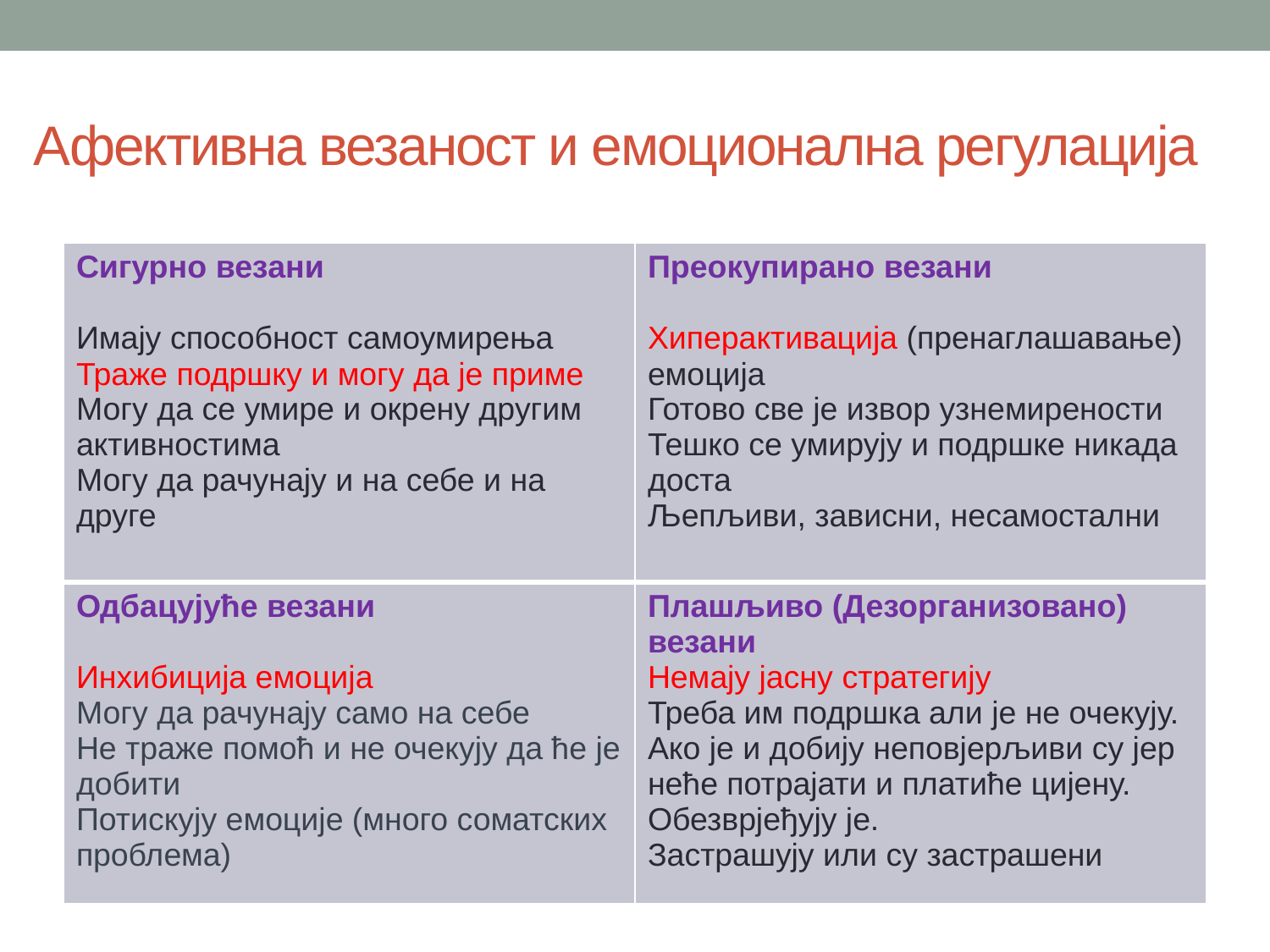

# Афективна везаност и емоционална регулација
| Сигурно везани Имају способност самоумирења Траже подршку и могу да је приме Могу да се умире и окрену другим активностима Могу да рачунају и на себе и на друге | Преокупирано везани Хиперактивација (пренаглашавање) емоција Готово све је извор узнемирености Тешко се умирују и подршке никада доста Љепљиви, зависни, несамостални |
| --- | --- |
| Одбацујуће везани Инхибиција емоција Могу да рачунају само на себе Не траже помоћ и не очекују да ће је добити Потискују емоције (много соматских проблема) | Плашљиво (Дезорганизовано) везани Немају јасну стратегију Треба им подршка али је не очекују. Ако је и добију неповјерљиви су јер неће потрајати и платиће цијену. Обезврјеђују је. Застрашују или су застрашени |